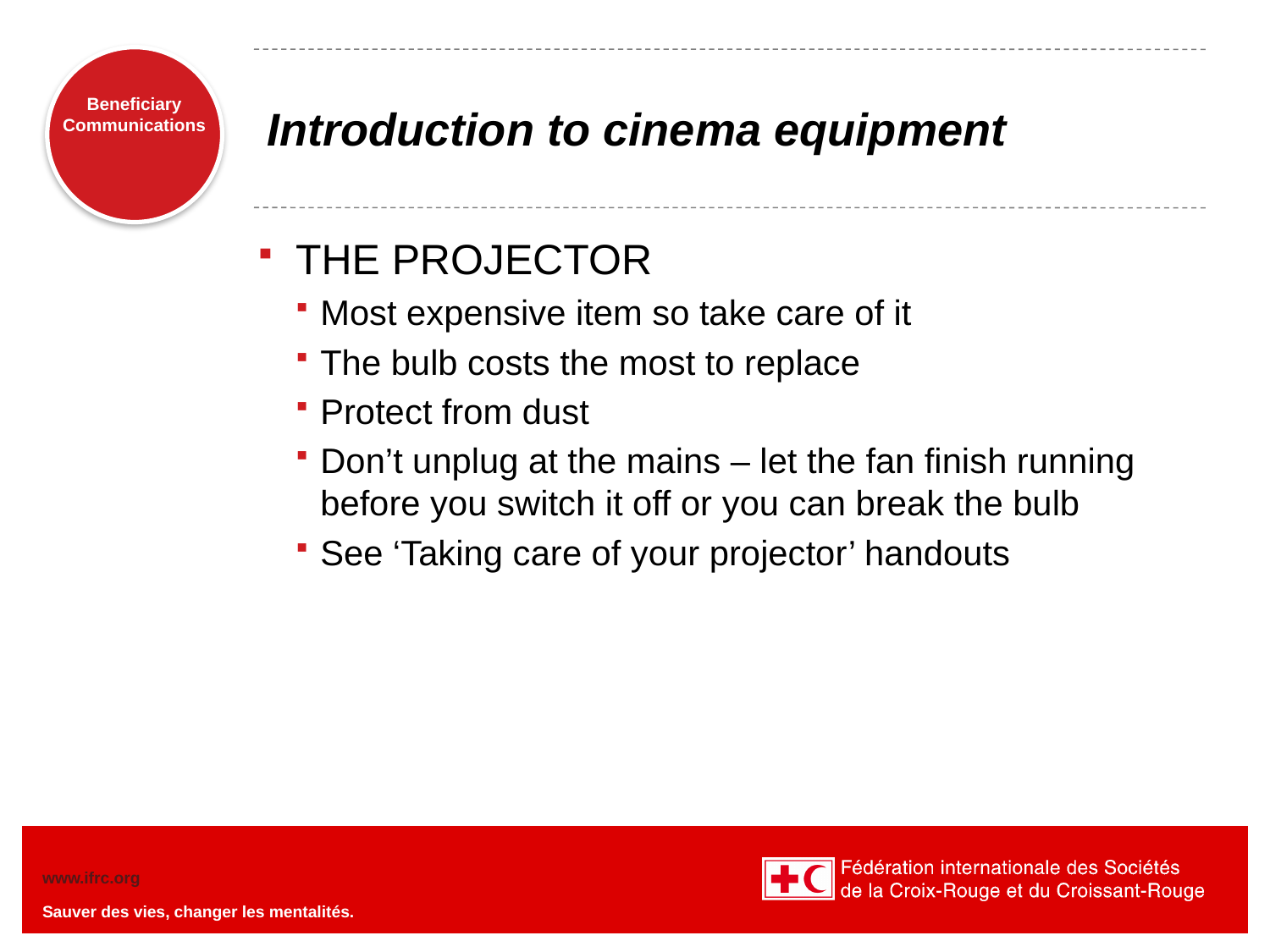

# Introduction to cinema equipment
THE PROJECTOR
Most expensive item so take care of it
The bulb costs the most to replace
Protect from dust
Don’t unplug at the mains – let the fan finish running before you switch it off or you can break the bulb
See ‘Taking care of your projector’ handouts